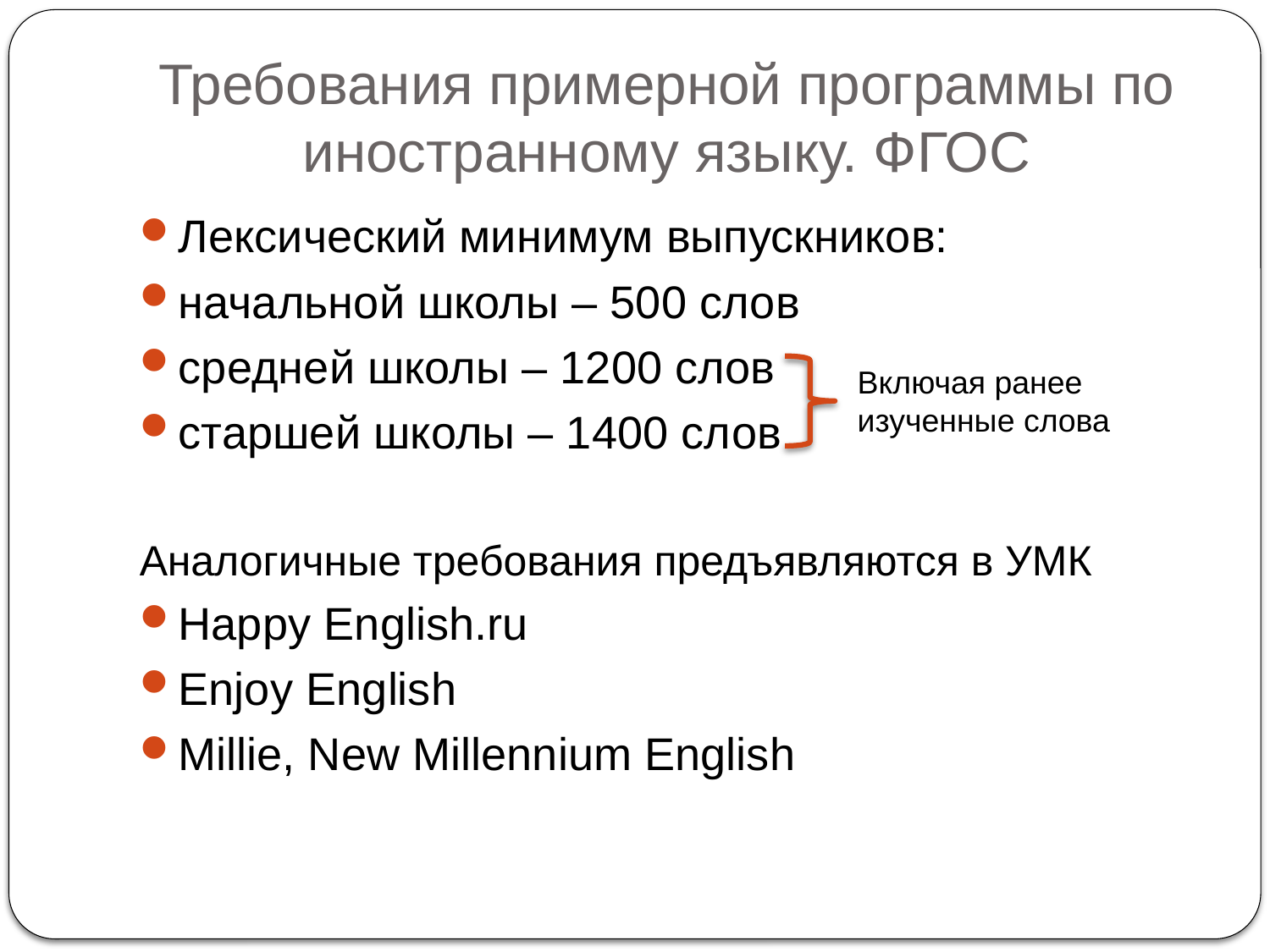

# Требования примерной программы по иностранному языку. ФГОС
Лексический минимум выпускников:
начальной школы – 500 слов
средней школы – 1200 слов
старшей школы – 1400 слов

Аналогичные требования предъявляются в УМК
Happy English.ru
Enjoy English
Millie, New Millennium English

Включая ранее изученные слова